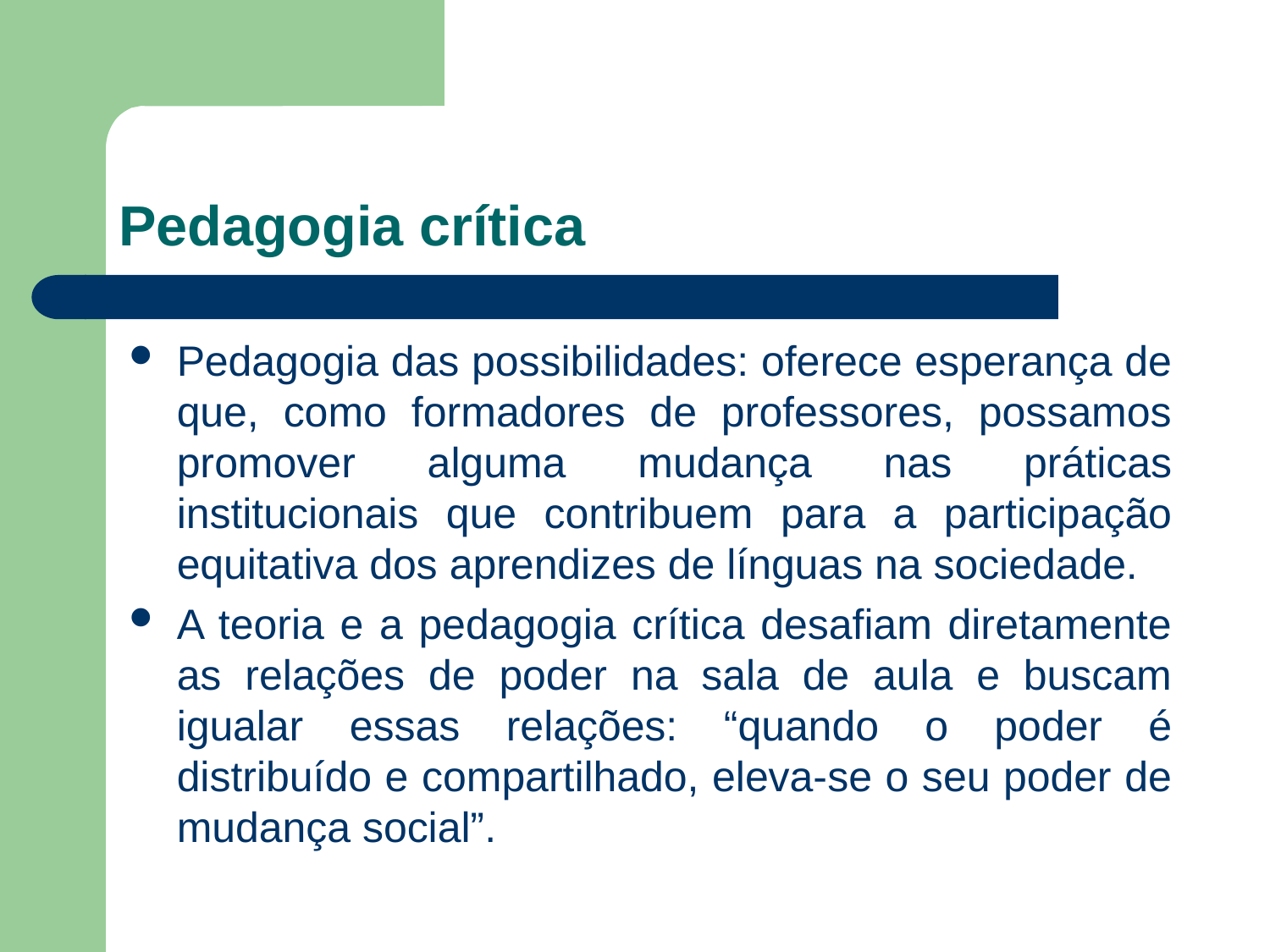

# Pedagogia crítica
Pedagogia das possibilidades: oferece esperança de que, como formadores de professores, possamos promover alguma mudança nas práticas institucionais que contribuem para a participação equitativa dos aprendizes de línguas na sociedade.
A teoria e a pedagogia crítica desafiam diretamente as relações de poder na sala de aula e buscam igualar essas relações: “quando o poder é distribuído e compartilhado, eleva-se o seu poder de mudança social”.